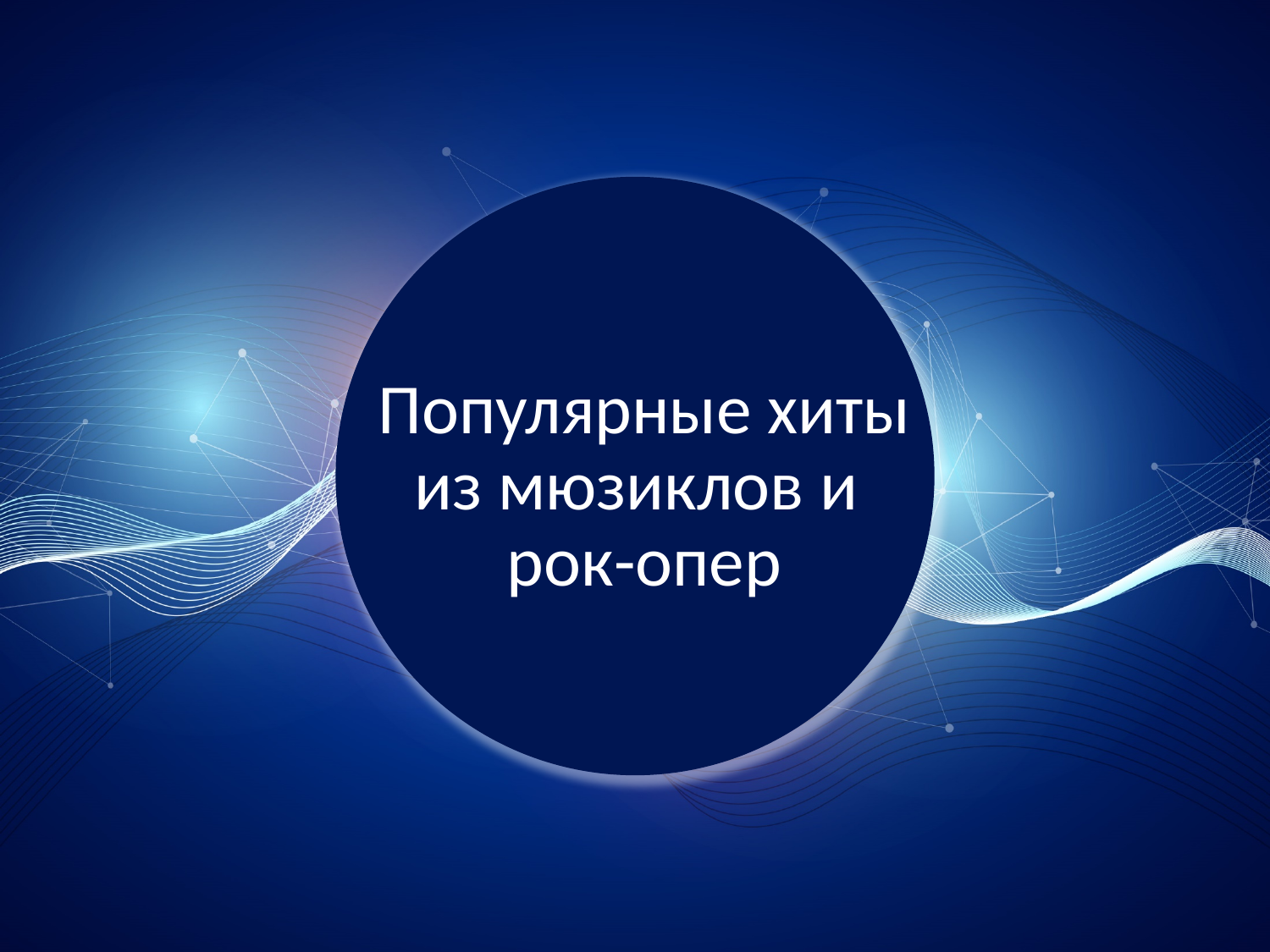

# Популярные хиты из мюзиклов и рок-опер